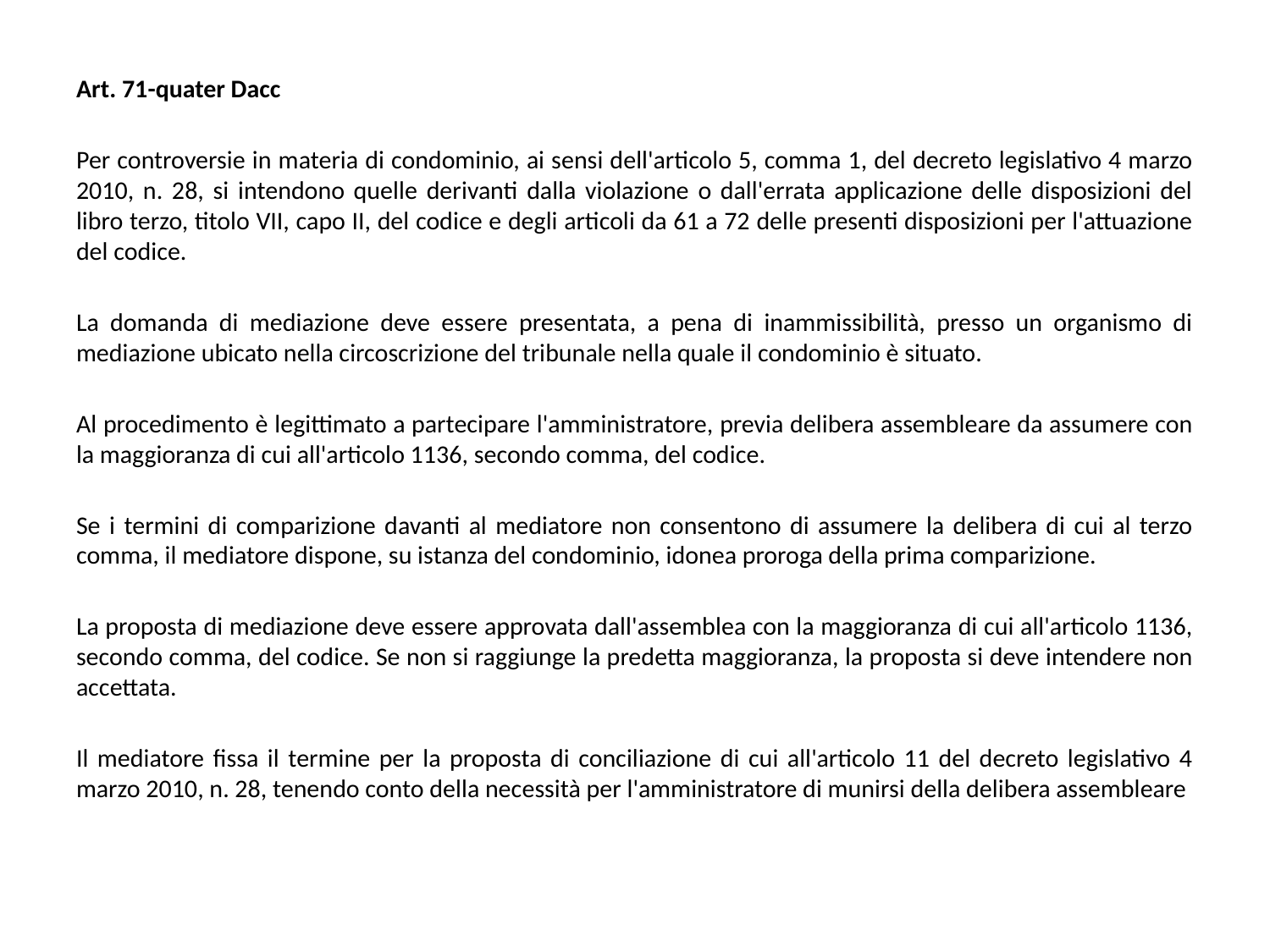

Art. 71-quater Dacc

Per controversie in materia di condominio, ai sensi dell'articolo 5, comma 1, del decreto legislativo 4 marzo 2010, n. 28, si intendono quelle derivanti dalla violazione o dall'errata applicazione delle disposizioni del libro terzo, titolo VII, capo II, del codice e degli articoli da 61 a 72 delle presenti disposizioni per l'attuazione del codice.

La domanda di mediazione deve essere presentata, a pena di inammissibilità, presso un organismo di mediazione ubicato nella circoscrizione del tribunale nella quale il condominio è situato.

Al procedimento è legittimato a partecipare l'amministratore, previa delibera assembleare da assumere con la maggioranza di cui all'articolo 1136, secondo comma, del codice.

Se i termini di comparizione davanti al mediatore non consentono di assumere la delibera di cui al terzo comma, il mediatore dispone, su istanza del condominio, idonea proroga della prima comparizione.

La proposta di mediazione deve essere approvata dall'assemblea con la maggioranza di cui all'articolo 1136, secondo comma, del codice. Se non si raggiunge la predetta maggioranza, la proposta si deve intendere non accettata.

Il mediatore fissa il termine per la proposta di conciliazione di cui all'articolo 11 del decreto legislativo 4 marzo 2010, n. 28, tenendo conto della necessità per l'amministratore di munirsi della delibera assembleare